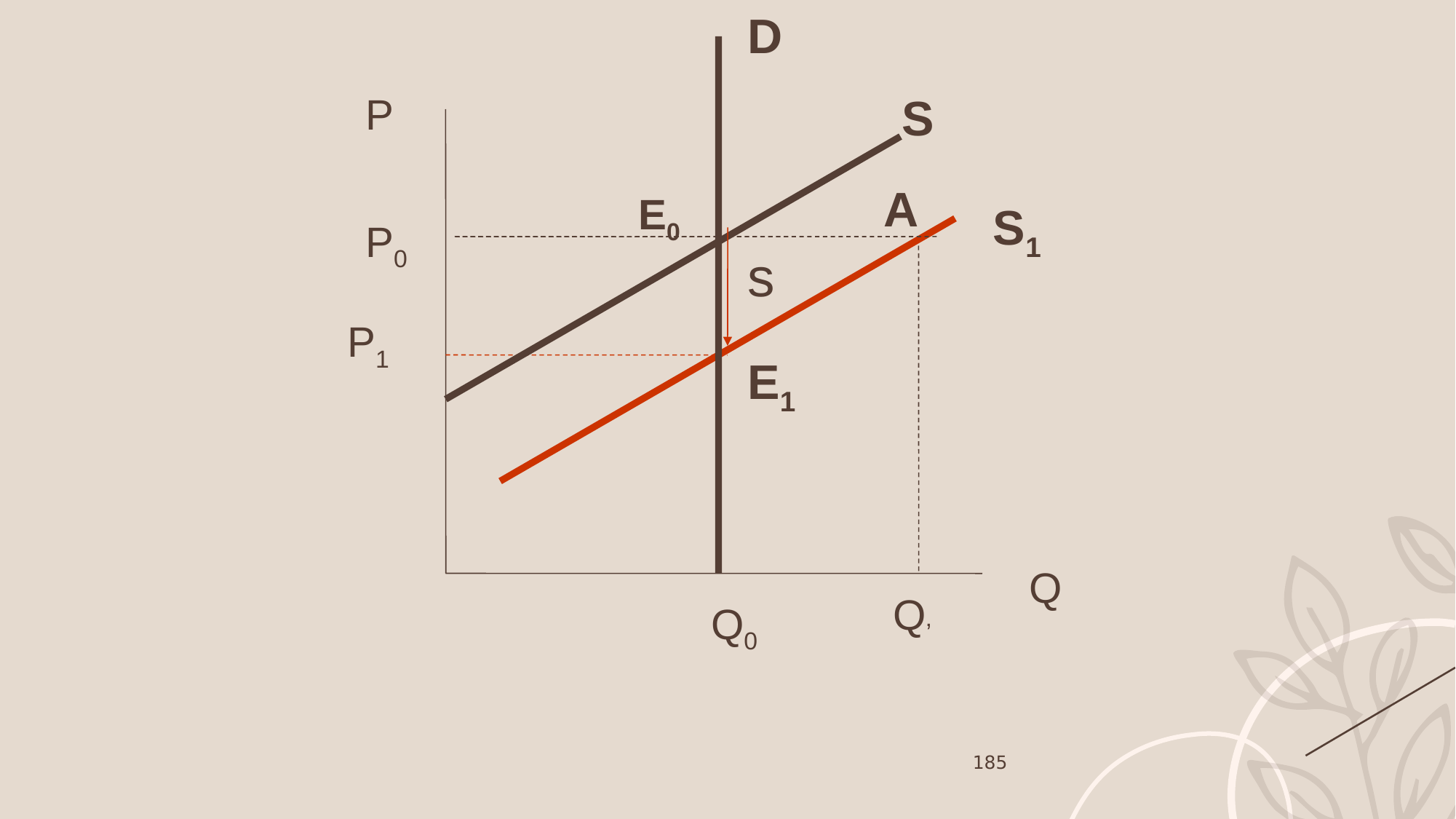

D

S
P

A
E0
S1
P0

s

P1
E1

Q

Q’
Q0
185